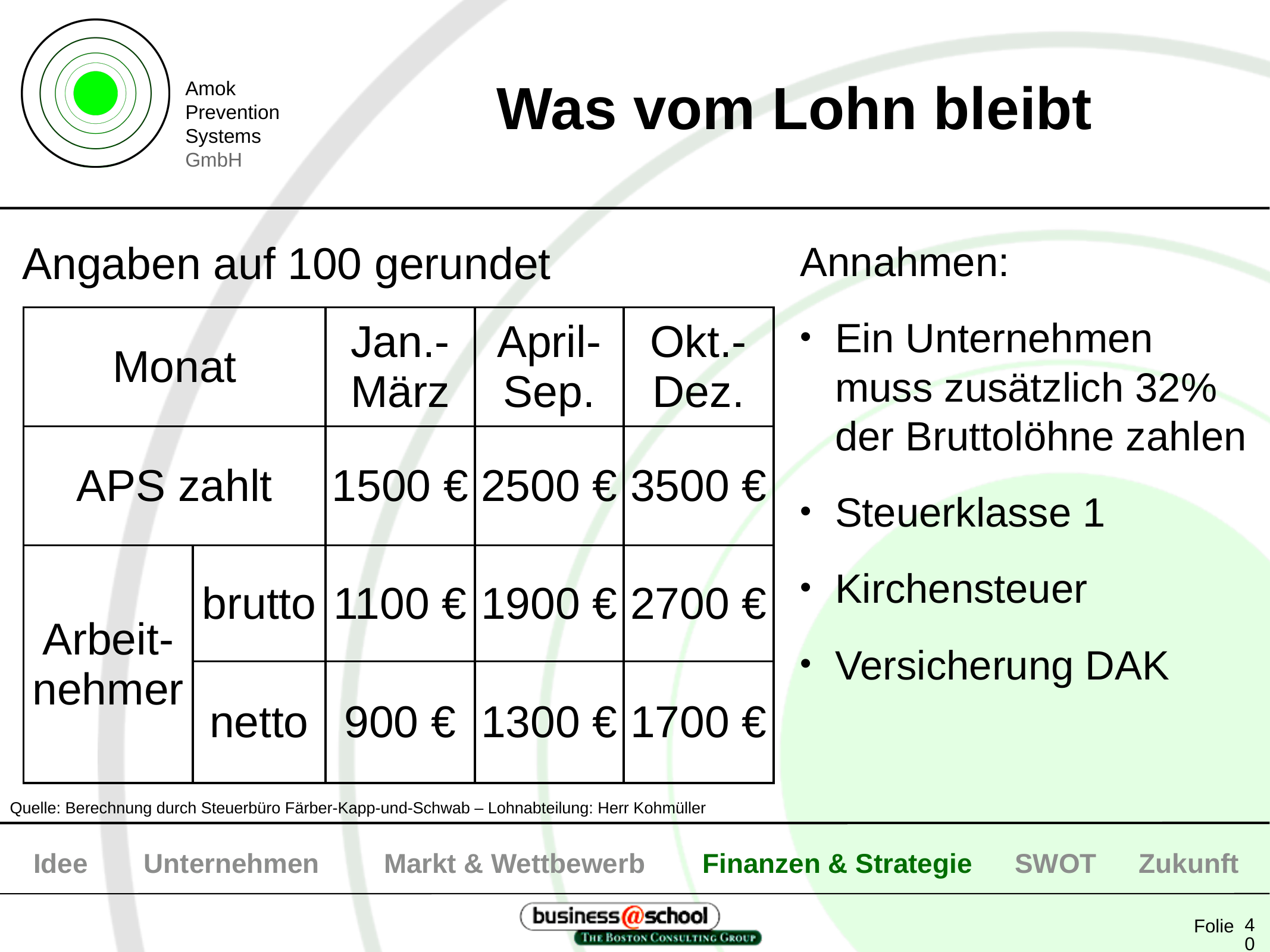

# Was vom Lohn bleibt
Annahmen:
Ein Unternehmen muss zusätzlich 32% der Bruttolöhne zahlen
Steuerklasse 1
Kirchensteuer
Versicherung DAK
Angaben auf 100 gerundet
| Monat |  | Jan.-März | April-Sep. | Okt.-Dez. |
| --- | --- | --- | --- | --- |
| APS zahlt |  | 1500 € | 2500 € | 3500 € |
| Arbeit-nehmer | brutto | 1100 € | 1900 € | 2700 € |
|  | netto | 900 € | 1300 € | 1700 € |
Quelle: Berechnung durch Steuerbüro Färber-Kapp-und-Schwab – Lohnabteilung: Herr Kohmüller
Idee
Unternehmen
Markt & Wettbewerb
Finanzen & Strategie
SWOT
Zukunft
40